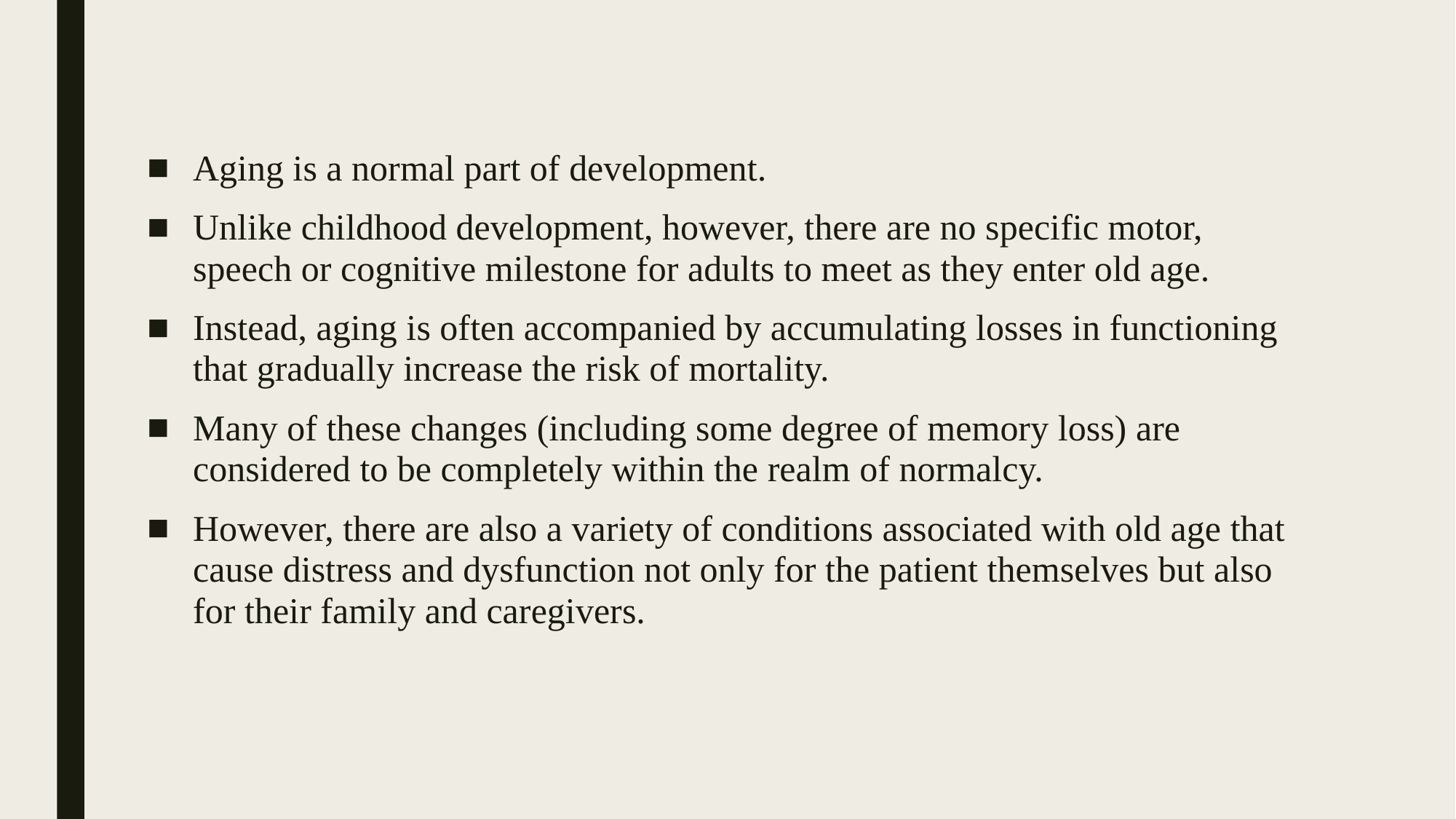

Aging is a normal part of development.
Unlike childhood development, however, there are no specific motor, speech or cognitive milestone for adults to meet as they enter old age.
Instead, aging is often accompanied by accumulating losses in functioning that gradually increase the risk of mortality.
Many of these changes (including some degree of memory loss) are considered to be completely within the realm of normalcy.
However, there are also a variety of conditions associated with old age that cause distress and dysfunction not only for the patient themselves but also for their family and caregivers.